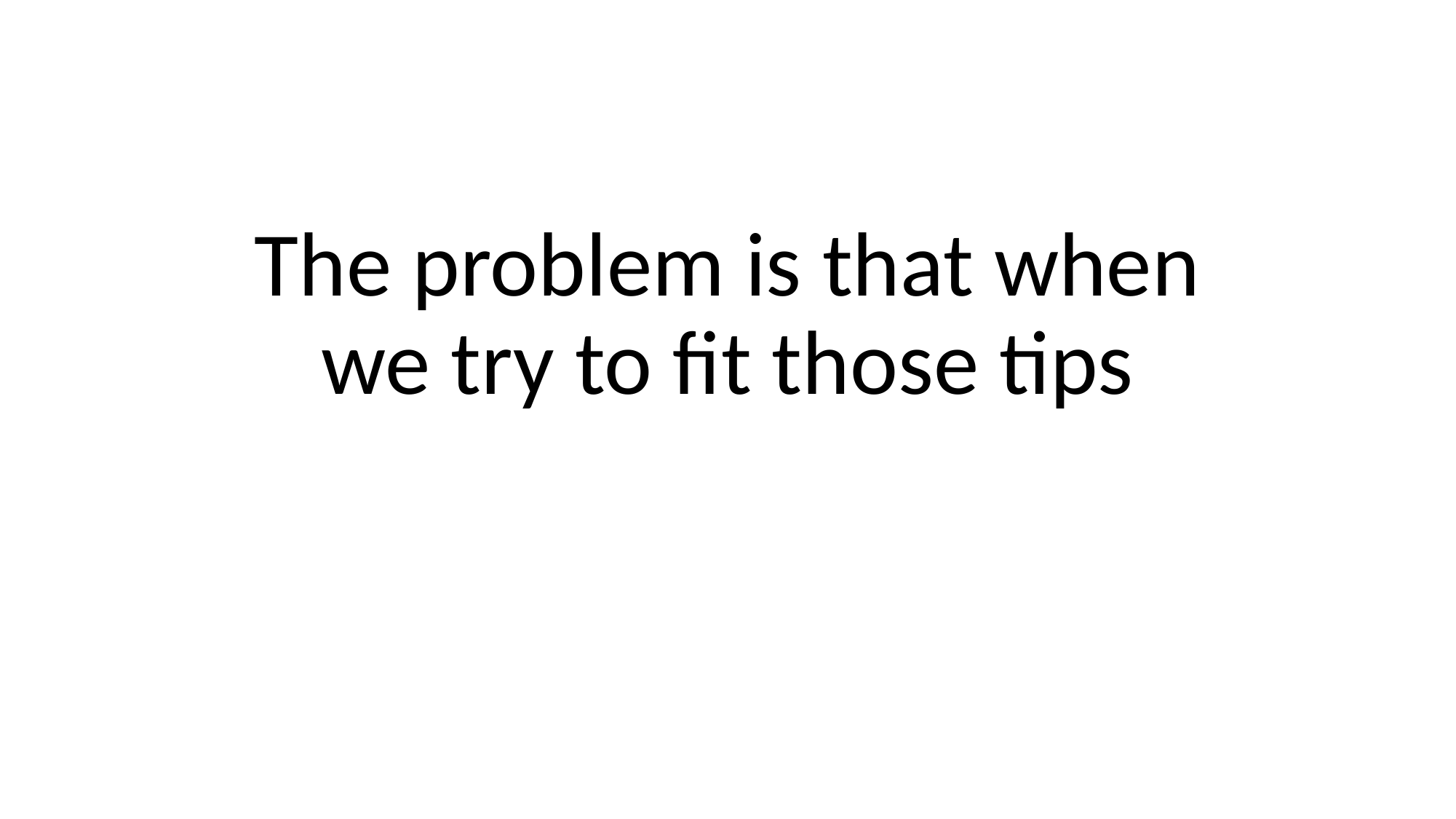

# The problem is that when we try to fit those tips